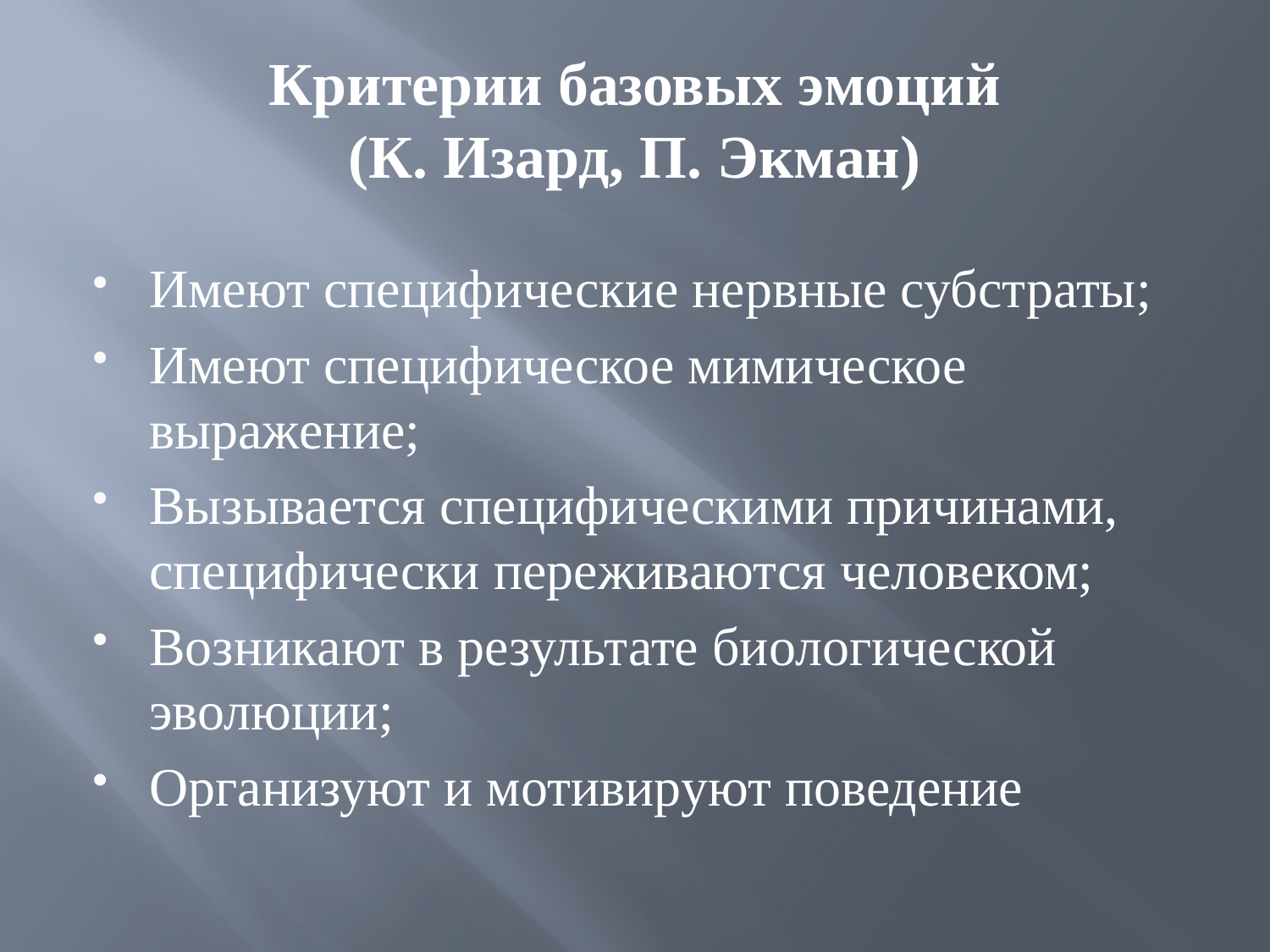

# Критерии базовых эмоций (К. Изард, П. Экман)
Имеют специфические нервные субстраты;
Имеют специфическое мимическое выражение;
Вызывается специфическими причинами, специфически переживаются человеком;
Возникают в результате биологической эволюции;
Организуют и мотивируют поведение